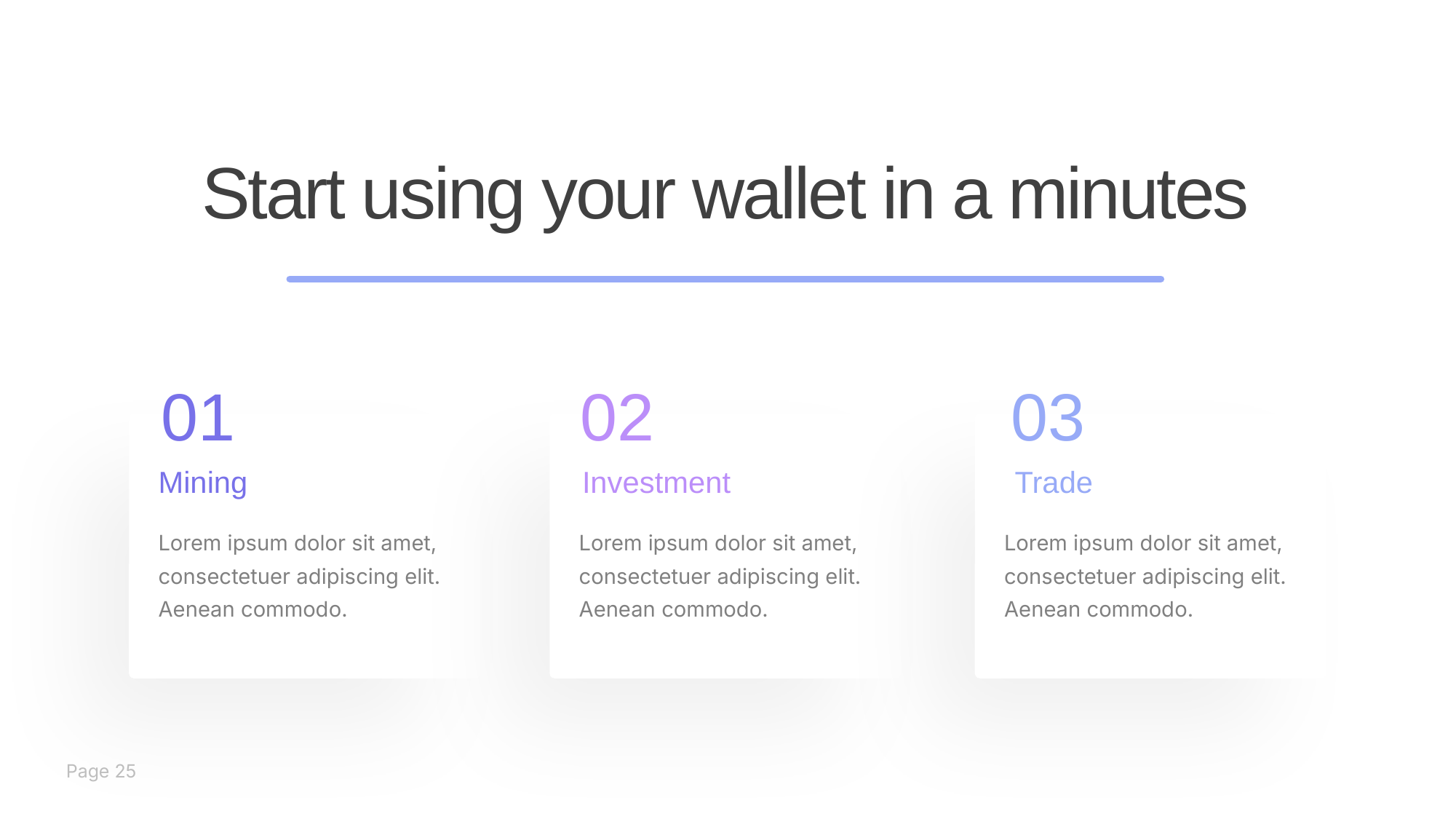

Start using your wallet in a minutes
01
02
03

Mining
Investment
Trade
Lorem ipsum dolor sit amet, consectetuer adipiscing elit. Aenean commodo.
Lorem ipsum dolor sit amet, consectetuer adipiscing elit. Aenean commodo.
Lorem ipsum dolor sit amet, consectetuer adipiscing elit. Aenean commodo.